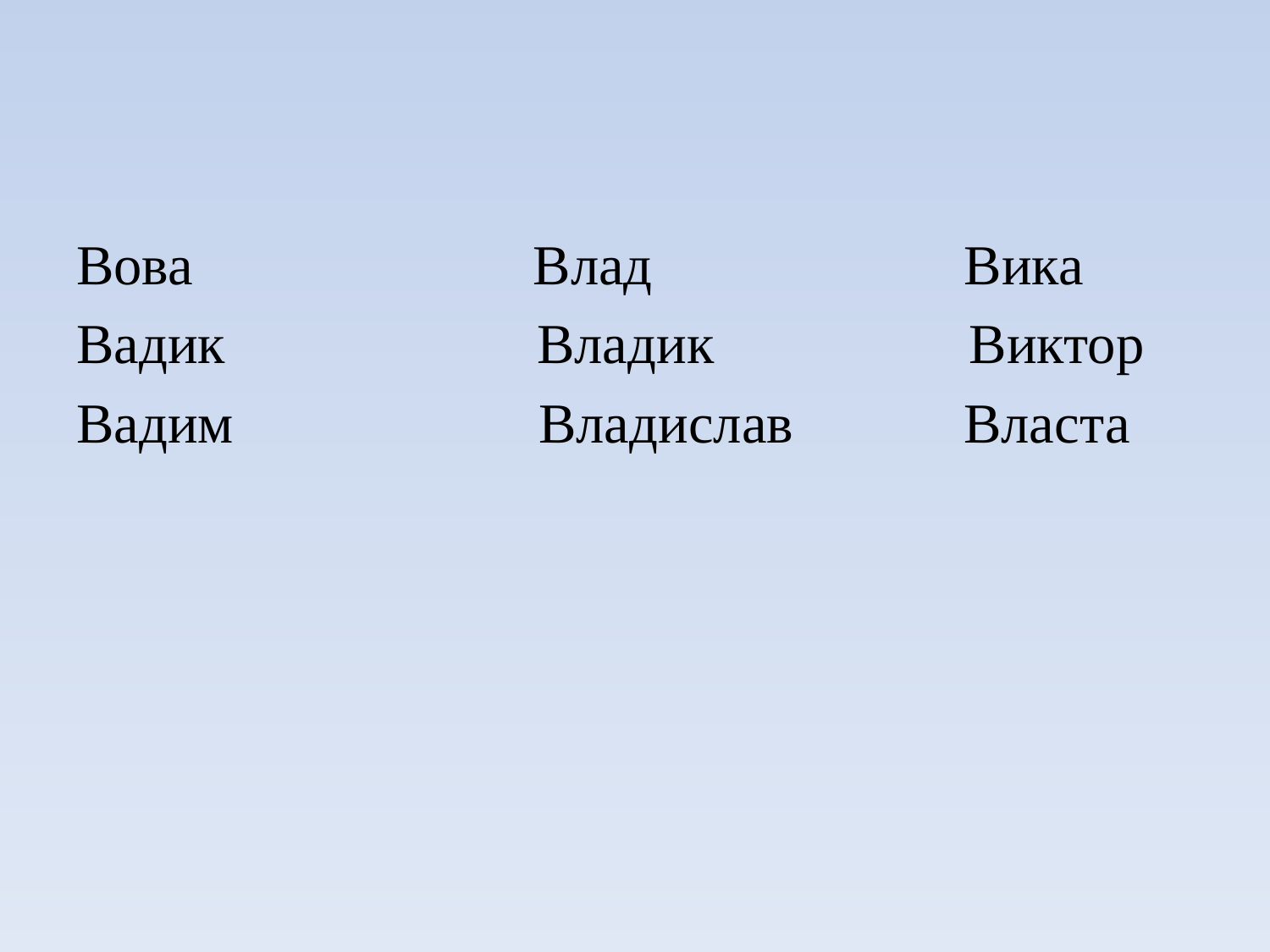

Вова                        Влад                      Вика
Вадик                      Владик                  Виктор
Вадим                        Владислав            Власта